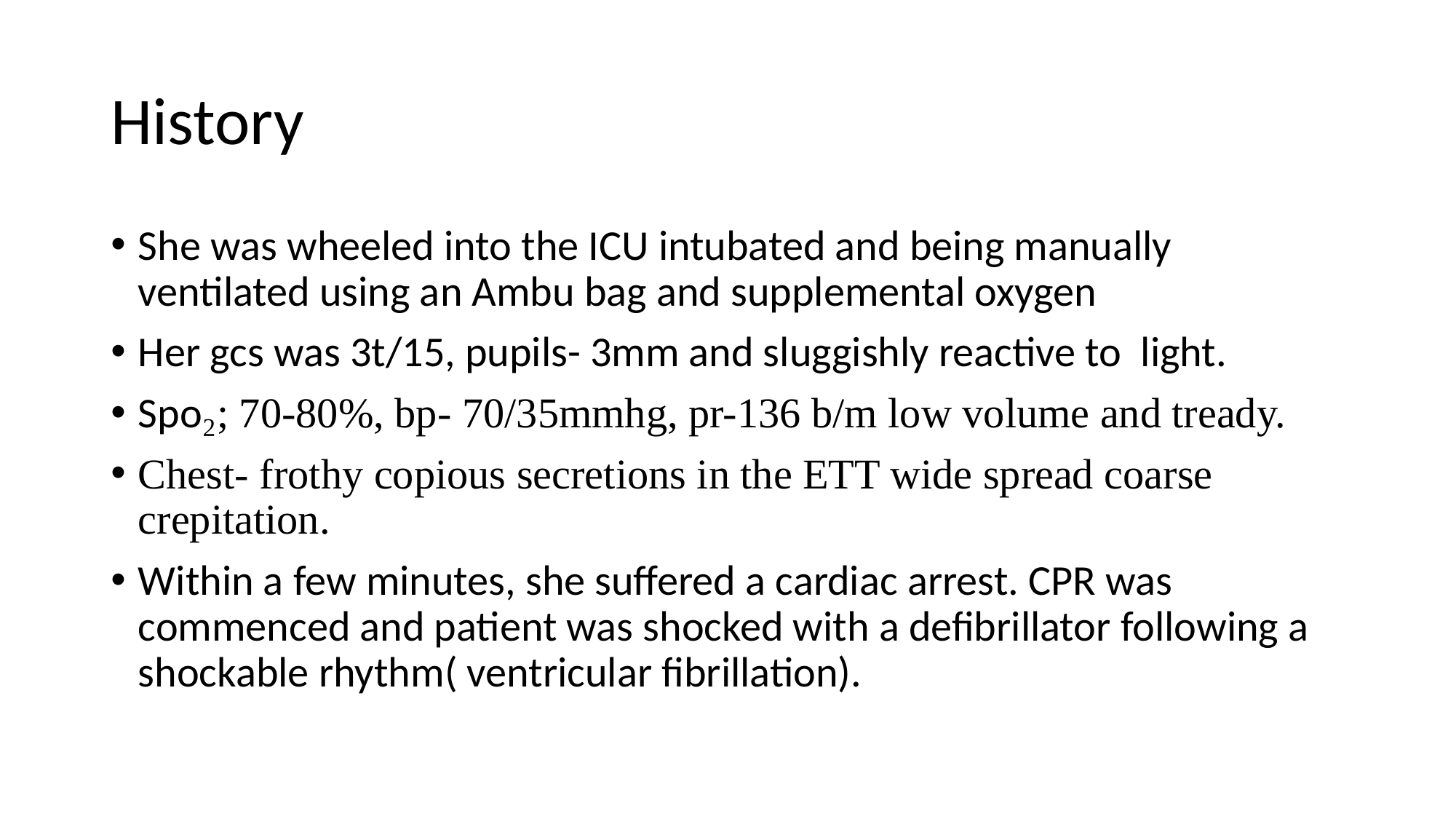

# History
She was wheeled into the ICU intubated and being manually ventilated using an Ambu bag and supplemental oxygen
Her gcs was 3t/15, pupils- 3mm and sluggishly reactive to  light.
Spo₂; 70-80%, bp- 70/35mmhg, pr-136 b/m low volume and tready.
Chest- frothy copious secretions in the ETT wide spread coarse crepitation.
Within a few minutes, she suffered a cardiac arrest. CPR was commenced and patient was shocked with a defibrillator following a shockable rhythm( ventricular fibrillation).